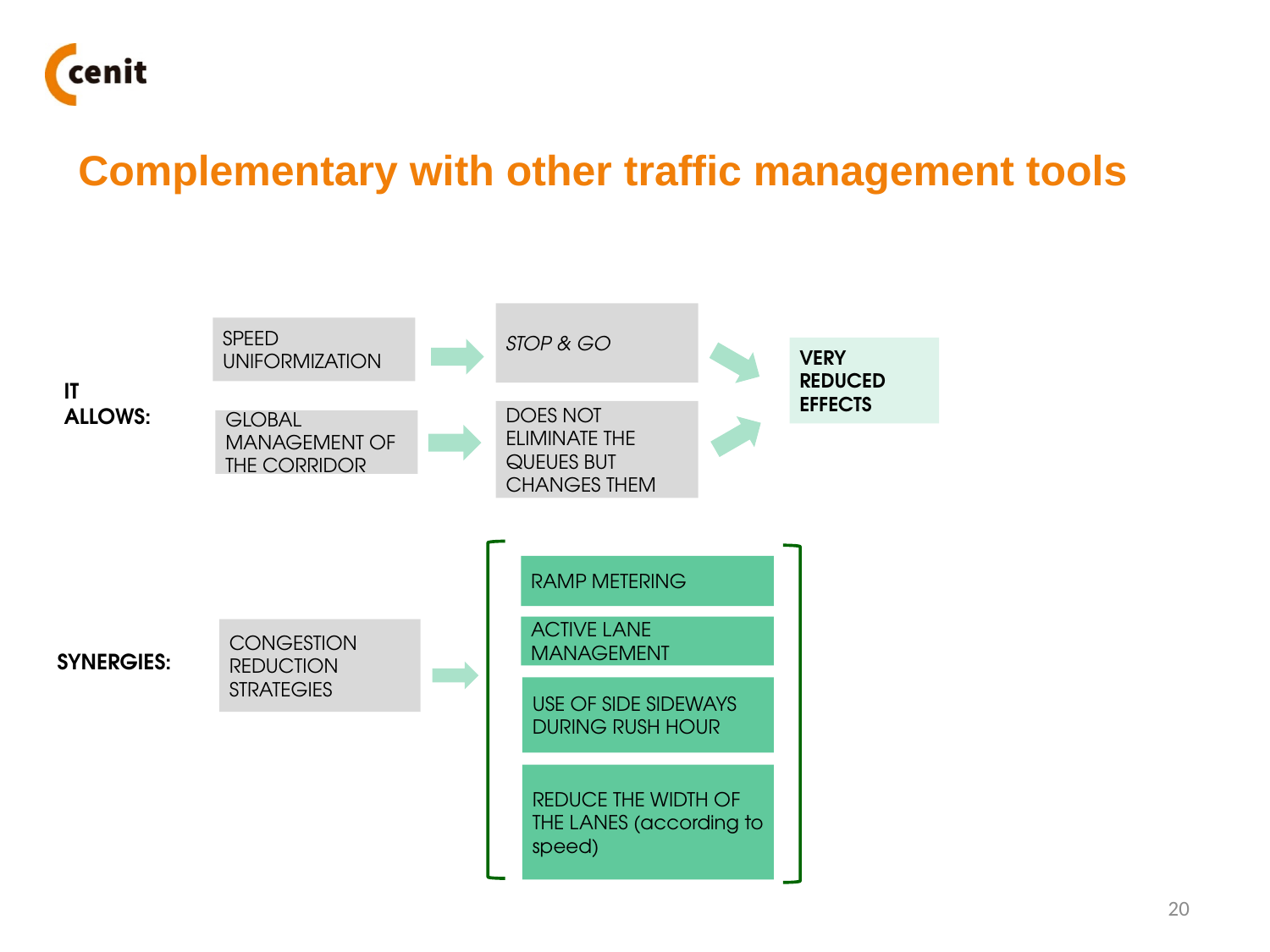

# Complementary with other traffic management tools

STOP & GO
SPEED UNIFORMIZATION
VERY REDUCED EFFECTS

IT ALLOWS:
DOES NOT ELIMINATE THE QUEUES BUT CHANGES THEM
GLOBAL MANAGEMENT OF THE CORRIDOR

RAMP METERING
ACTIVE LANE MANAGEMENT
CONGESTION REDUCTION STRATEGIES
SYNERGIES:

USE OF SIDE SIDEWAYS DURING RUSH HOUR
REDUCE THE WIDTH OF THE LANES (according to speed)
20